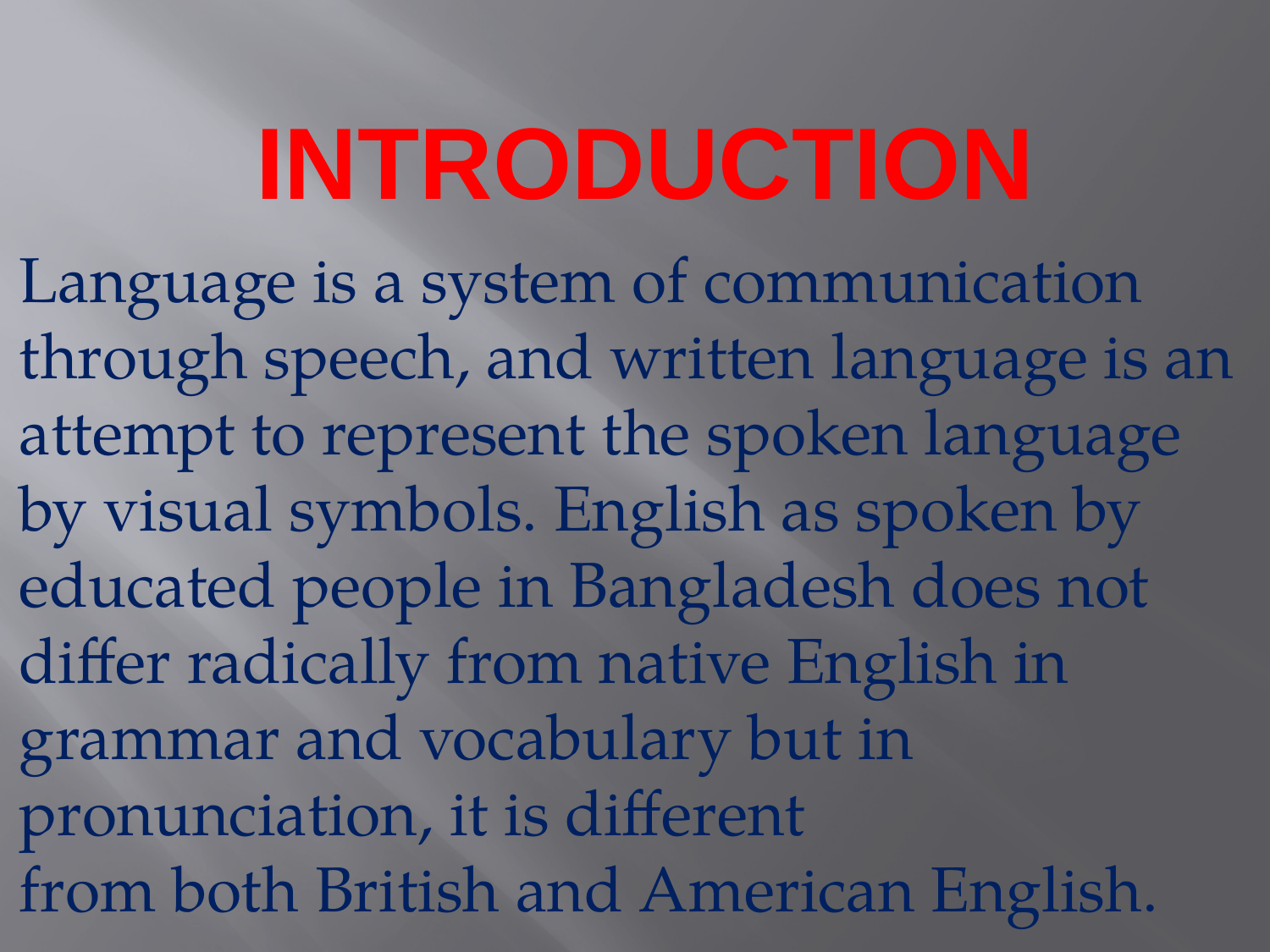

# INTRODUCTION
Language is a system of communication
through speech, and written language is an
attempt to represent the spoken language
by visual symbols. English as spoken by
educated people in Bangladesh does not
differ radically from native English in
grammar and vocabulary but in
pronunciation, it is different
from both British and American English.